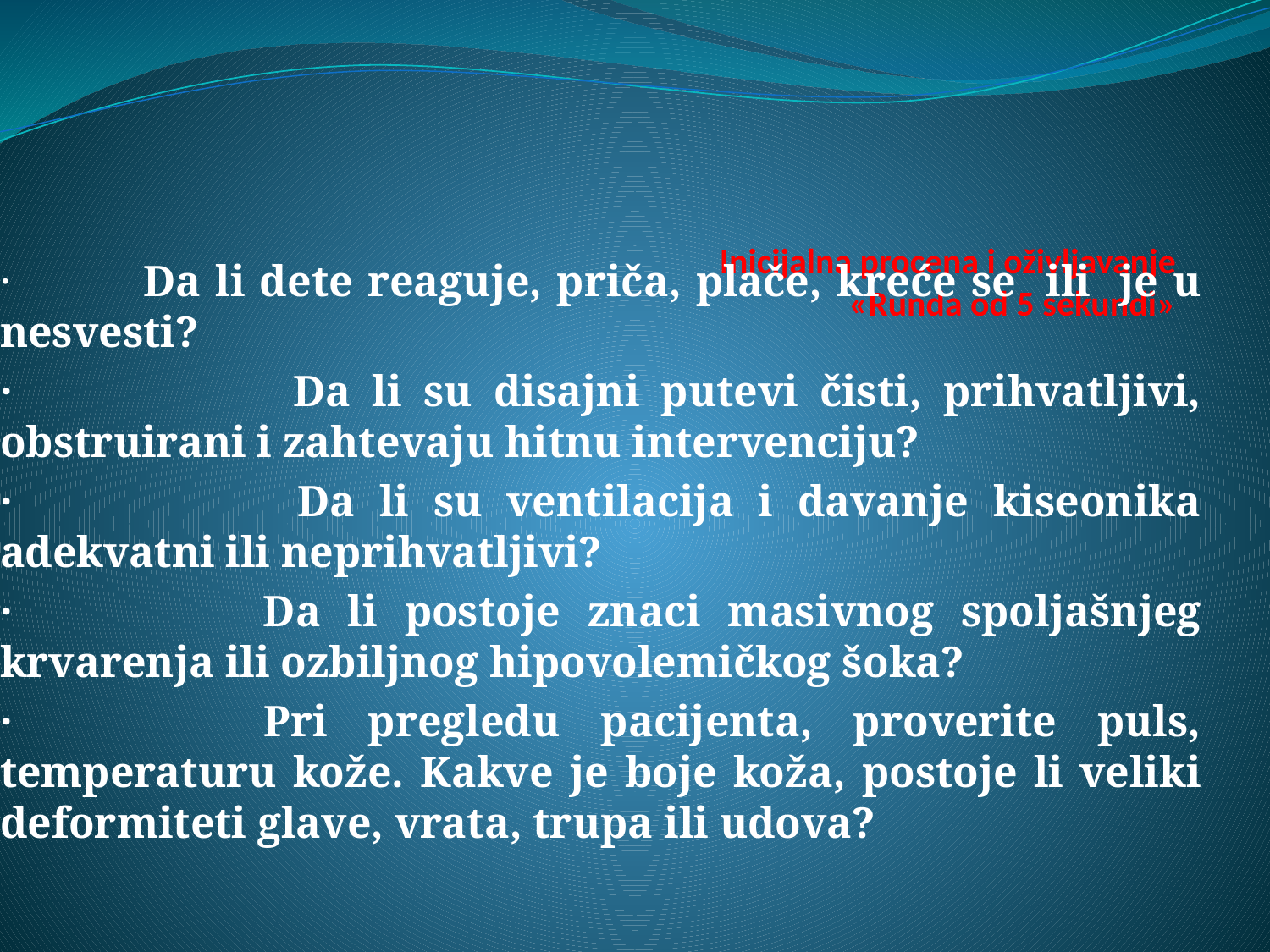

# Inicijalna procena i oživljavanje «Runda od 5 sekundi»
·         Da li dete reaguje, priča, plače, kreće se  ili  je u nesvesti?
·                Da li su disajni putevi čisti, prihvatljivi, obstruirani i zahtevaju hitnu intervenciju?
·                Da li su ventilacija i davanje kiseonika adekvatni ili neprihvatljivi?
·              Da li postoje znaci masivnog spoljašnjeg krvarenja ili ozbiljnog hipovolemičkog šoka?
·            Pri pregledu pacijenta, proverite puls, temperaturu kože. Kakve je boje koža, postoje li veliki deformiteti glave, vrata, trupa ili udova?